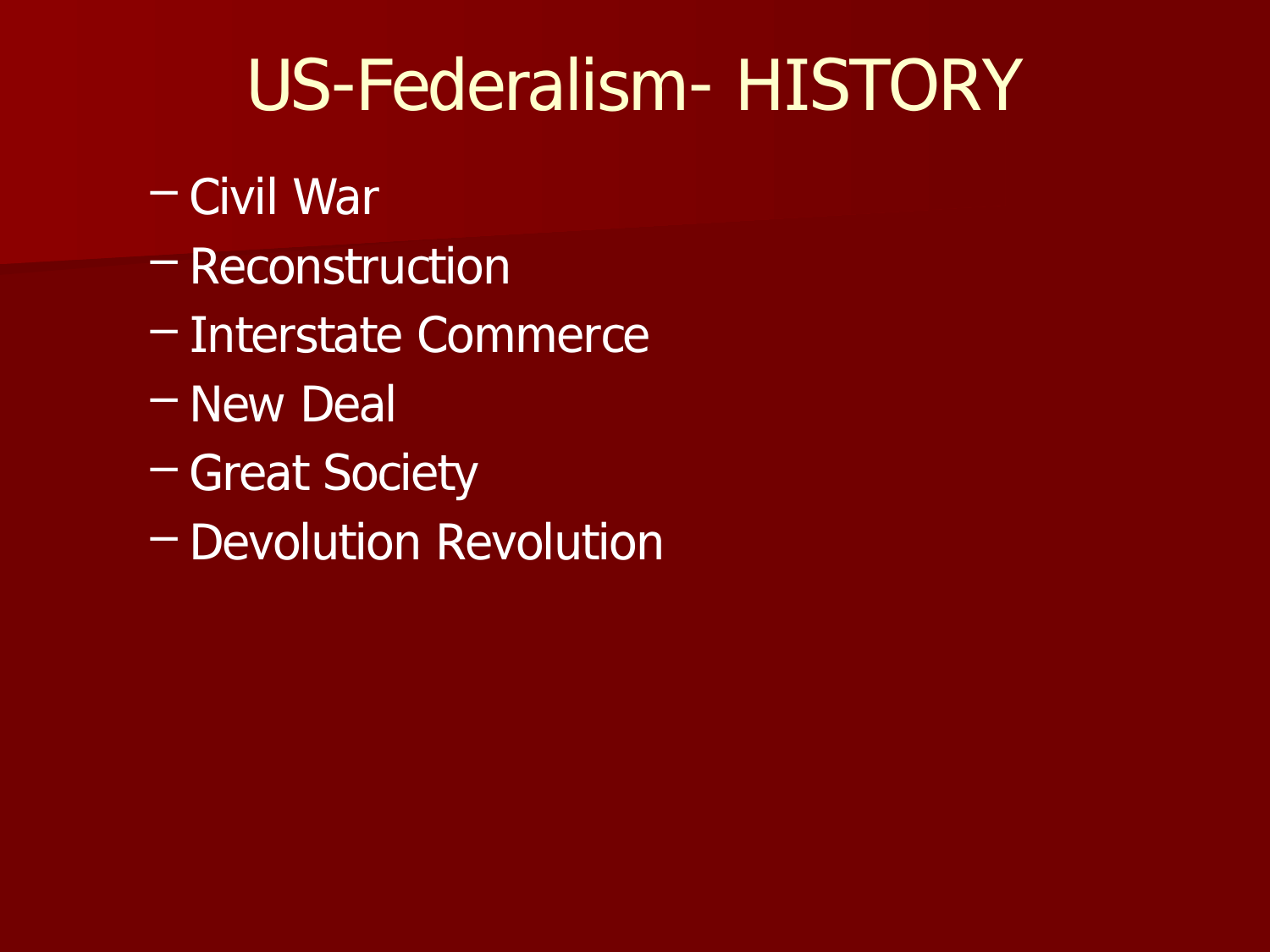

# US-Federalism- HISTORY
Civil War
Reconstruction
Interstate Commerce
New Deal
Great Society
Devolution Revolution